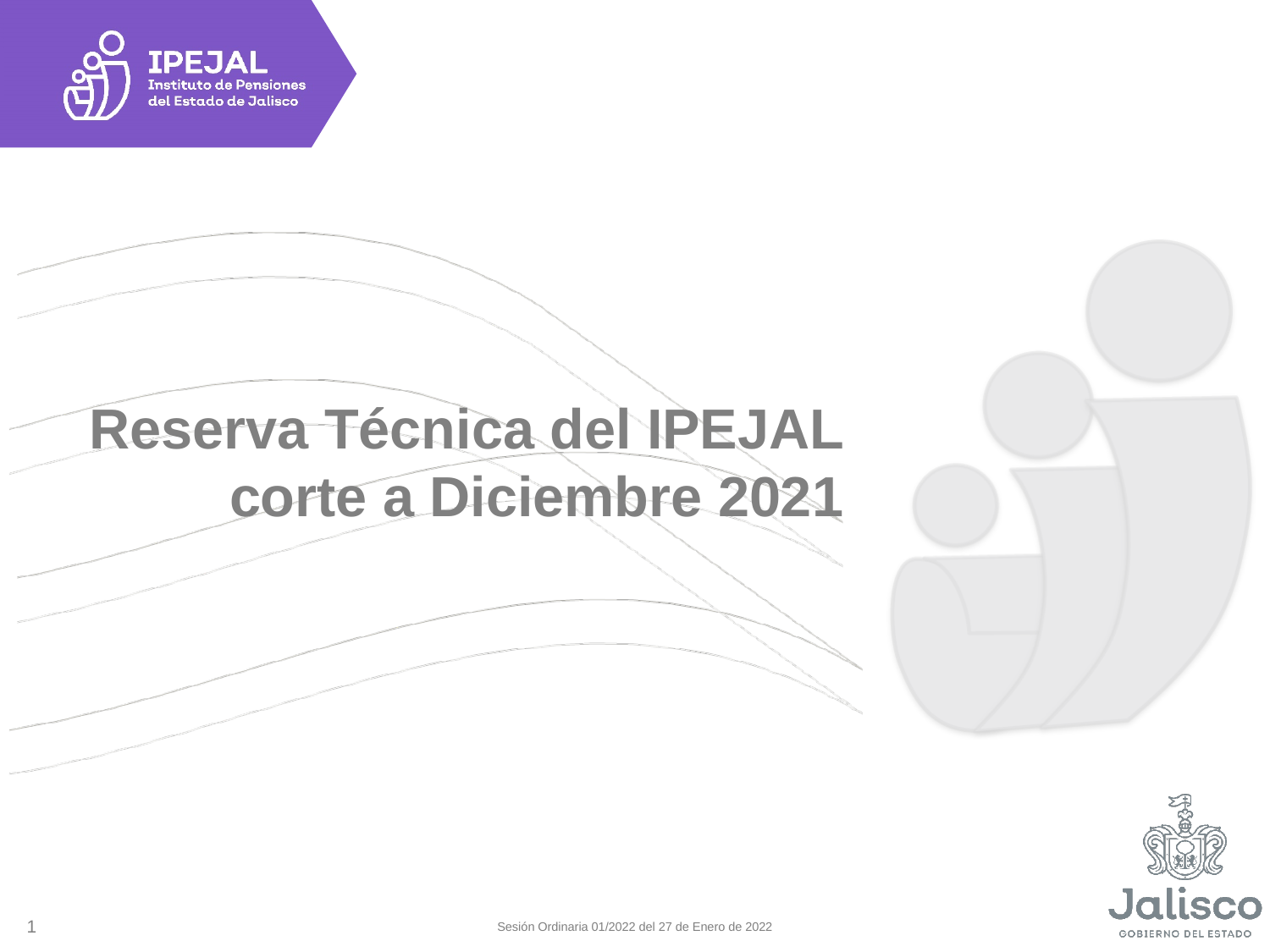

# Reserva Técnica del IPEJAL corte a Diciembre 2021
1
Sesión Ordinaria 01/2022 del 27 de Enero de 2022